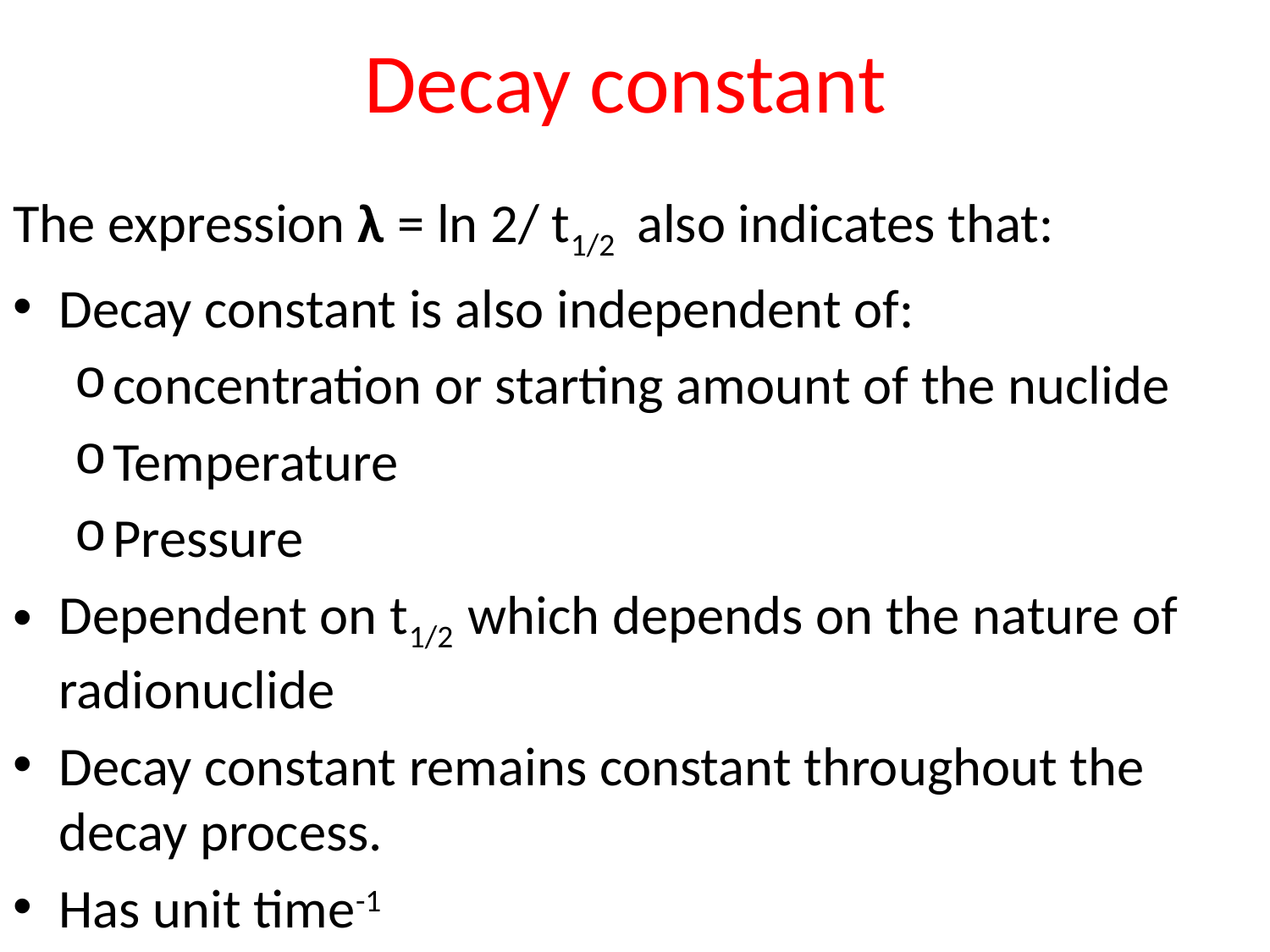

# Decay constant
The expression λ = ln 2/ t1/2   also indicates that:
Decay constant is also independent of:
concentration or starting amount of the nuclide
Temperature
Pressure
Dependent on t1/2  which depends on the nature of radionuclide
Decay constant remains constant throughout the decay process.
Has unit time-1